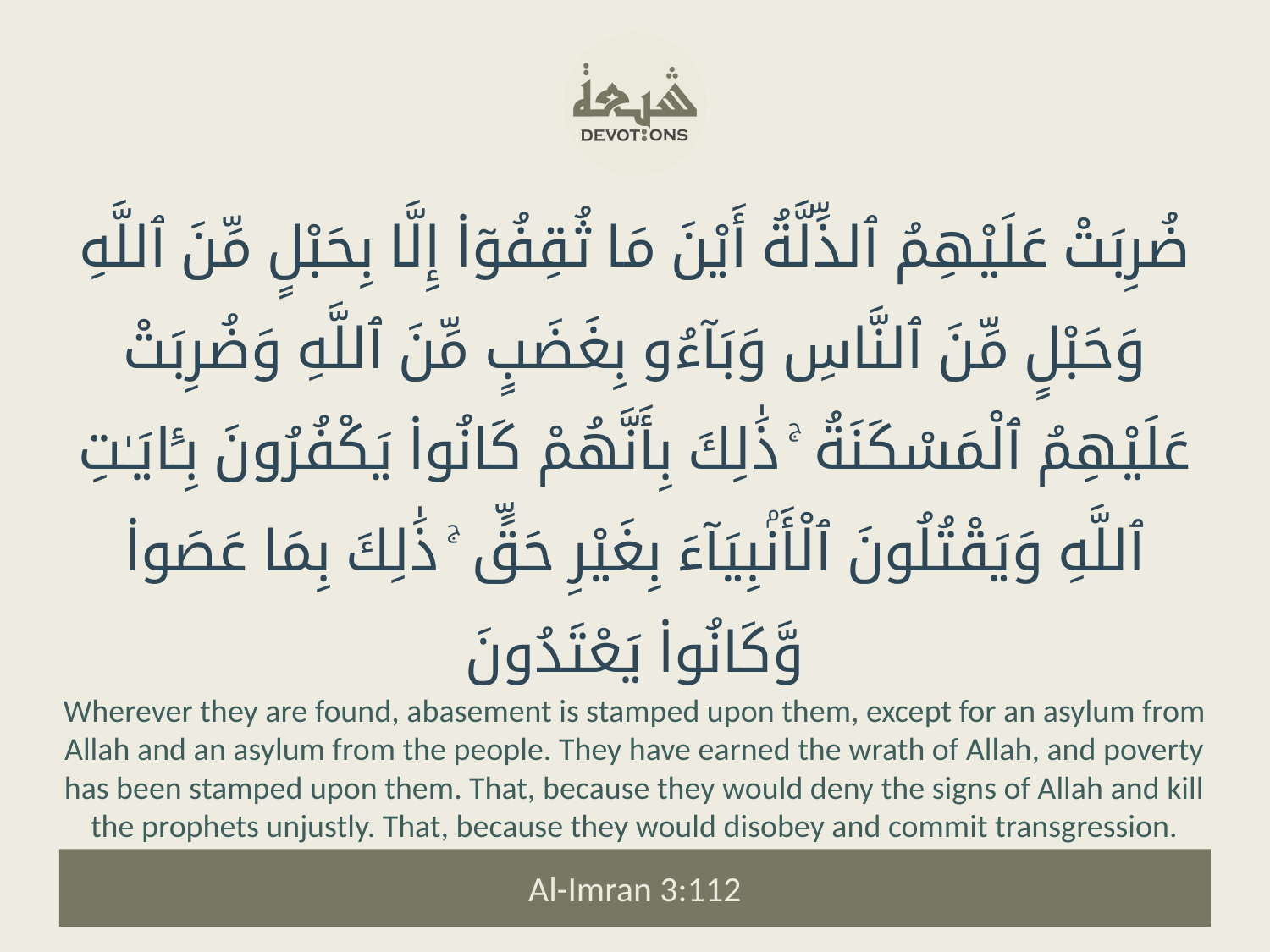

ضُرِبَتْ عَلَيْهِمُ ٱلذِّلَّةُ أَيْنَ مَا ثُقِفُوٓا۟ إِلَّا بِحَبْلٍ مِّنَ ٱللَّهِ وَحَبْلٍ مِّنَ ٱلنَّاسِ وَبَآءُو بِغَضَبٍ مِّنَ ٱللَّهِ وَضُرِبَتْ عَلَيْهِمُ ٱلْمَسْكَنَةُ ۚ ذَٰلِكَ بِأَنَّهُمْ كَانُوا۟ يَكْفُرُونَ بِـَٔايَـٰتِ ٱللَّهِ وَيَقْتُلُونَ ٱلْأَنۢبِيَآءَ بِغَيْرِ حَقٍّ ۚ ذَٰلِكَ بِمَا عَصَوا۟ وَّكَانُوا۟ يَعْتَدُونَ
Wherever they are found, abasement is stamped upon them, except for an asylum from Allah and an asylum from the people. They have earned the wrath of Allah, and poverty has been stamped upon them. That, because they would deny the signs of Allah and kill the prophets unjustly. That, because they would disobey and commit transgression.
Al-Imran 3:112